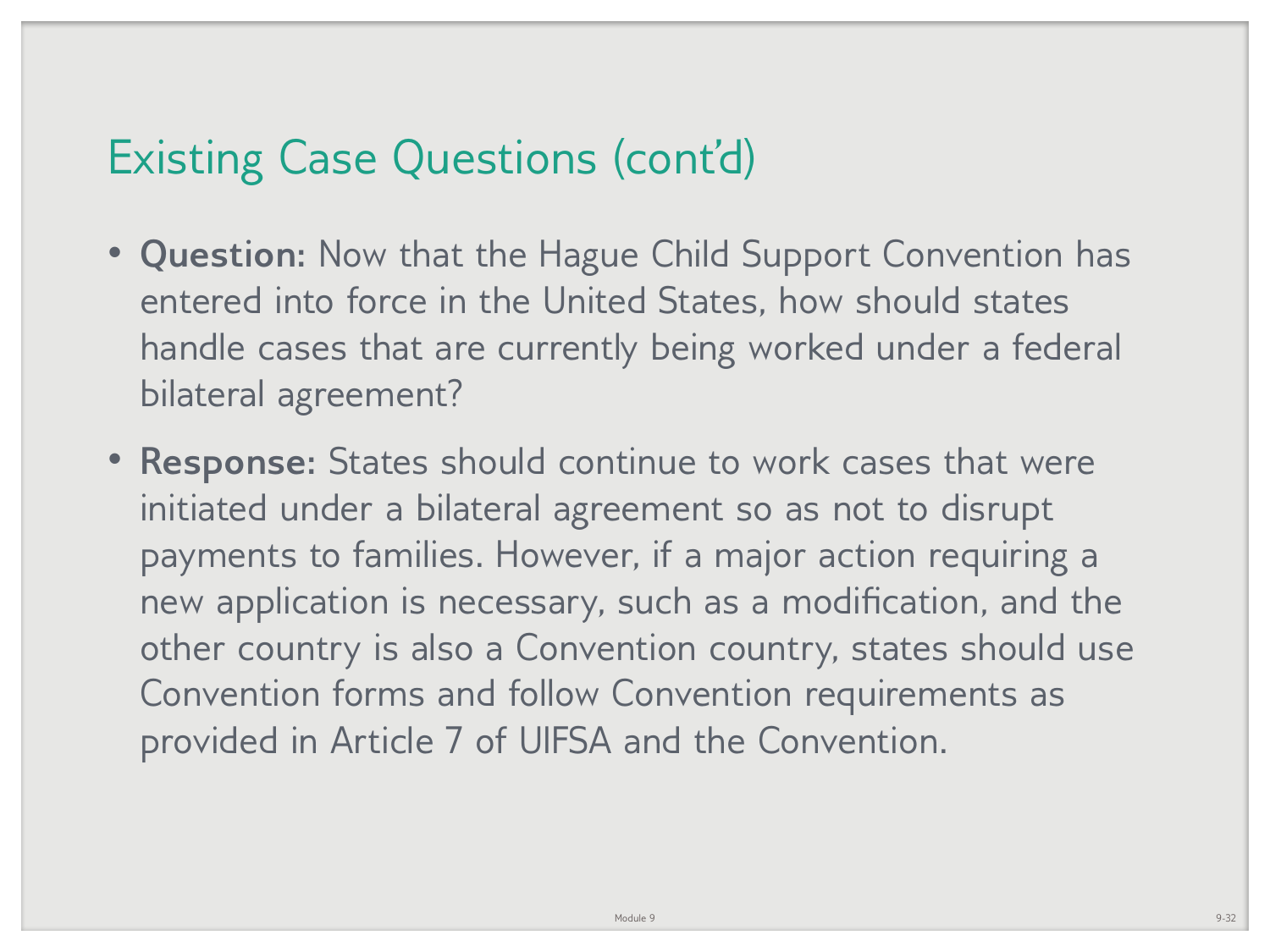

# Existing Case Questions (cont’d)
Question: Now that the Hague Child Support Convention has entered into force in the United States, how should states handle cases that are currently being worked under a federal bilateral agreement?
Response: States should continue to work cases that were initiated under a bilateral agreement so as not to disrupt payments to families. However, if a major action requiring a new application is necessary, such as a modification, and the other country is also a Convention country, states should use Convention forms and follow Convention requirements as provided in Article 7 of UIFSA and the Convention.

Module 9
9-32